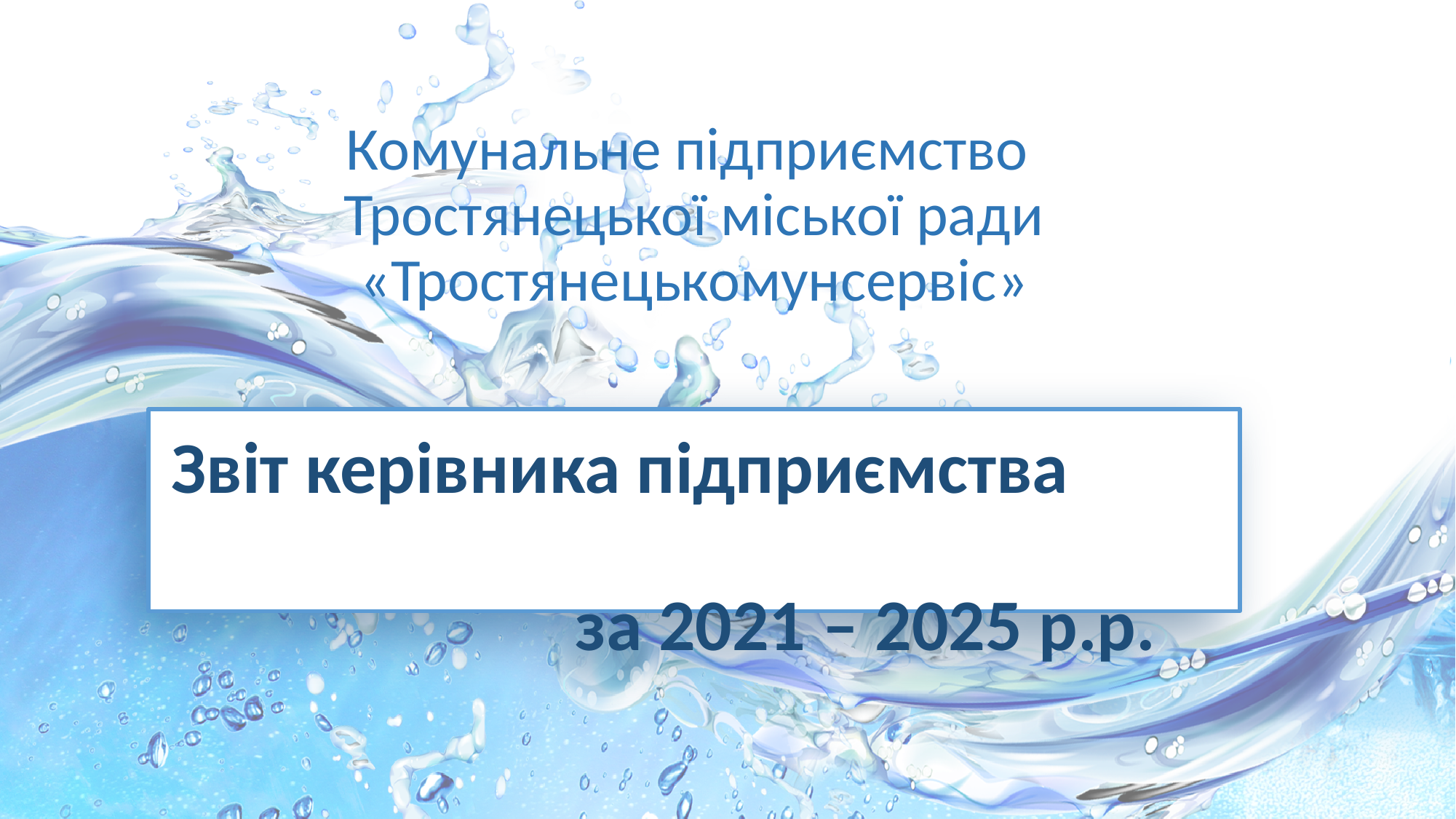

# Комунальне підприємство Тростянецької міської ради «Тростянецькомунсервіс»
Звіт керівника підприємства                                                                                                за 2021 – 2025 р.р.